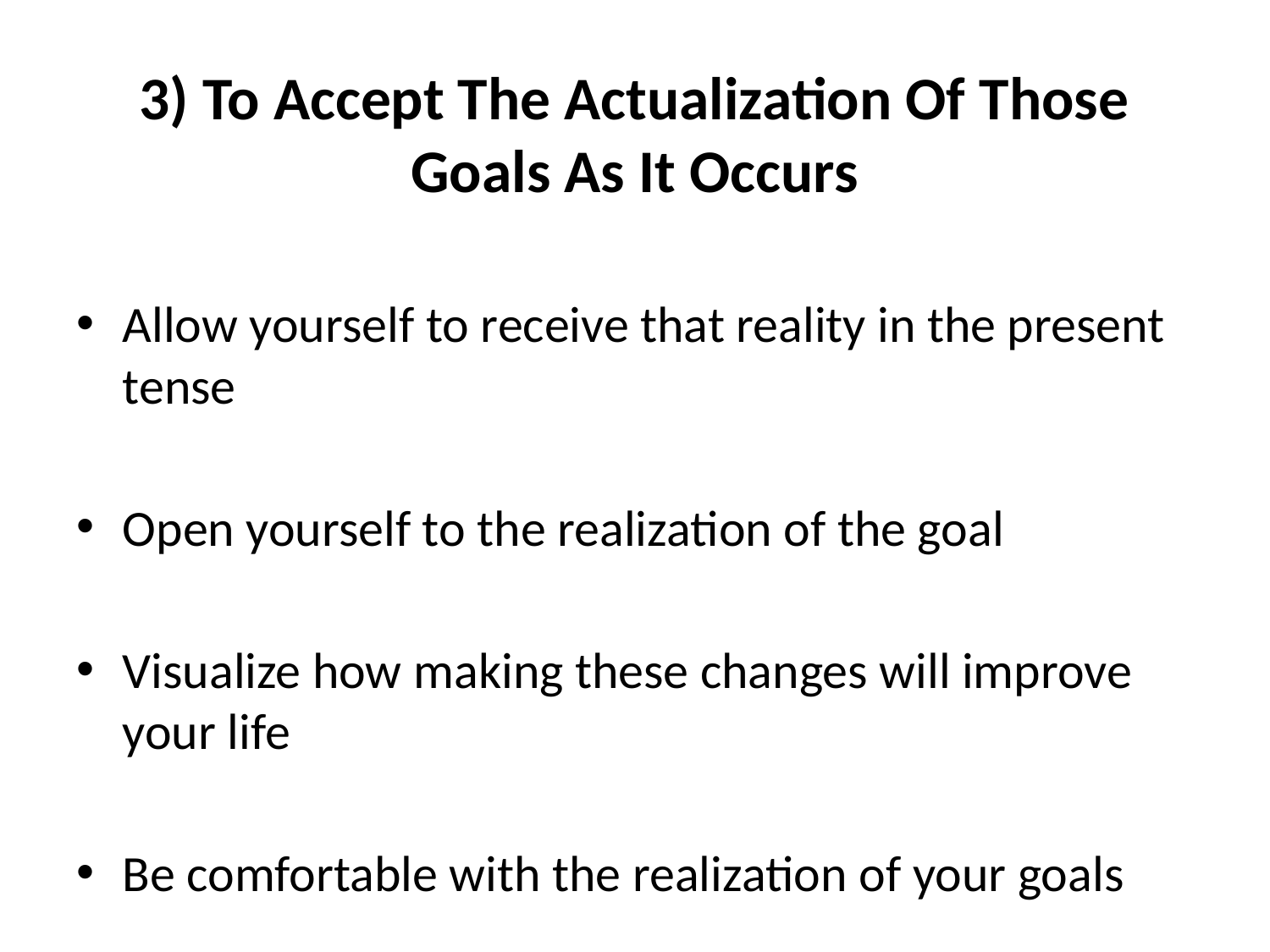

# 3) To Accept The Actualization Of Those Goals As It Occurs
Allow yourself to receive that reality in the present tense

Open yourself to the realization of the goal

Visualize how making these changes will improve your life

Be comfortable with the realization of your goals